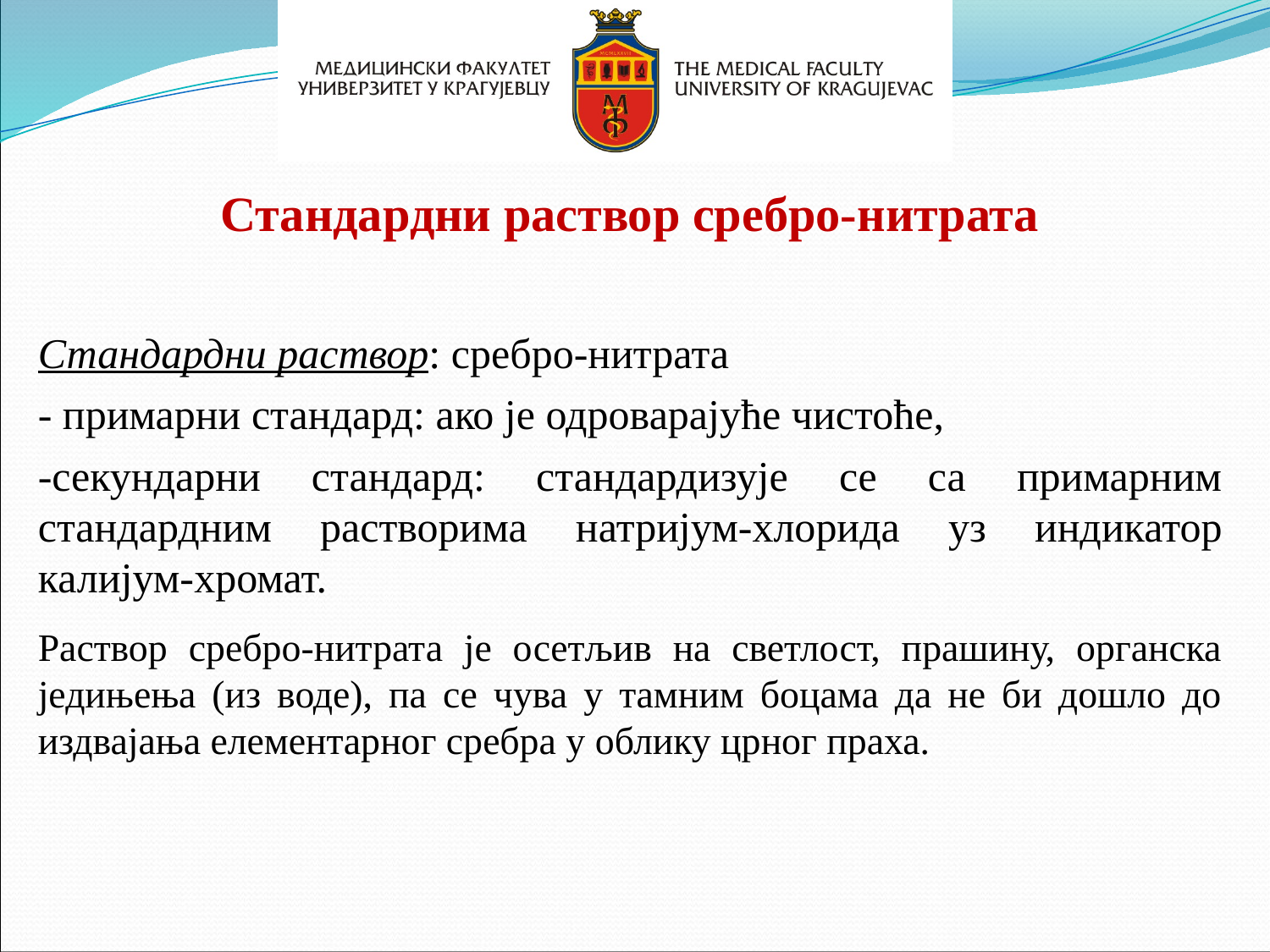

Стандардни раствор сребро-нитрата
Стандардни раствор: сребро-нитрата
- примарни стандард: ако је одроварајуће чистоће,
-секундарни стандард: стандардизује се са примарним стандардним растворима натријум-хлорида уз индикатор калијум-хромат.
Раствор сребро-нитрата је осетљив на светлост, прашину, органска једињења (из воде), па се чува у тамним боцама да не би дошло до издвајања елементарног сребра у облику црног праха.